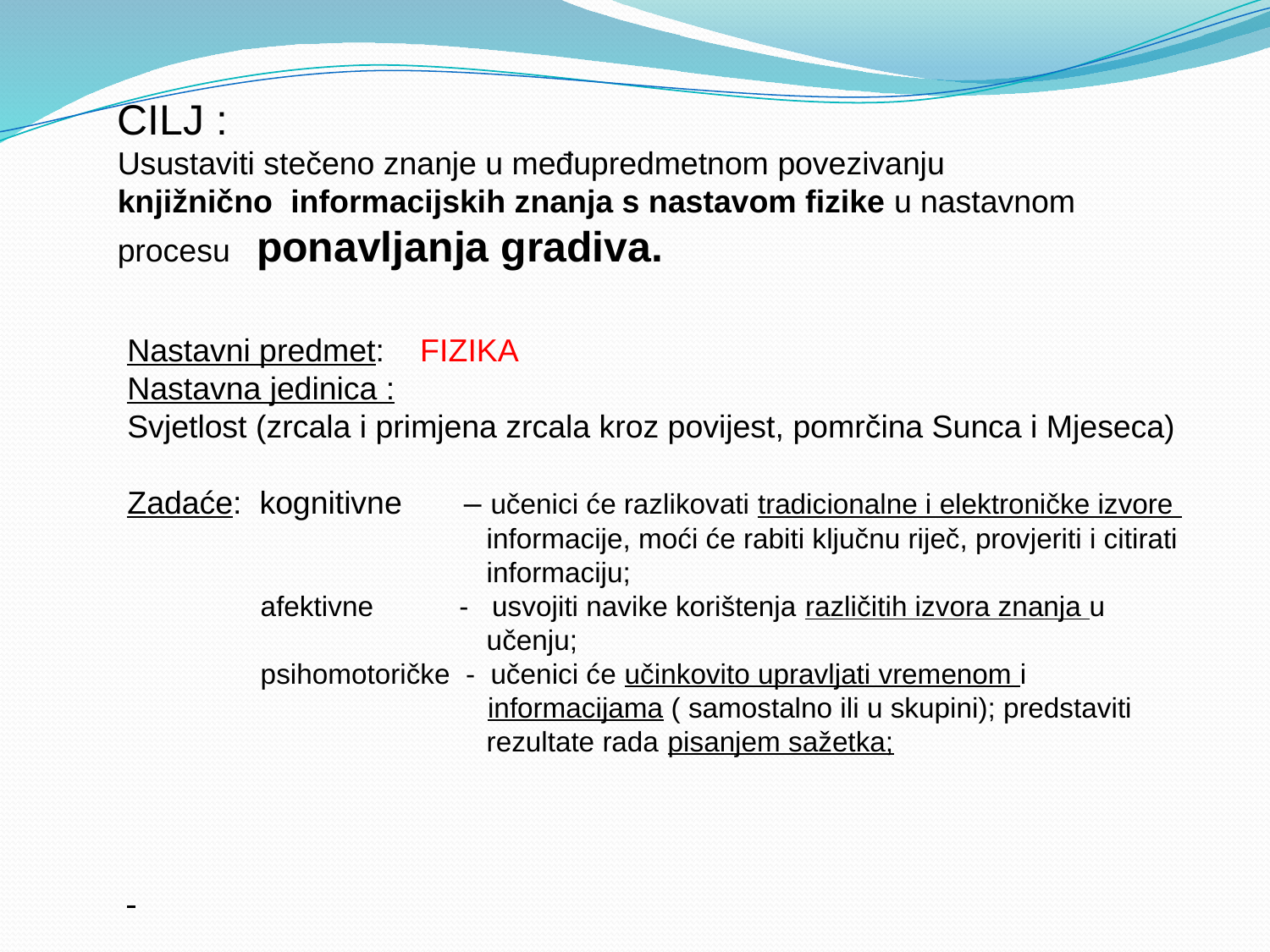

CILJ :
Usustaviti stečeno znanje u međupredmetnom povezivanju knjižnično  informacijskih znanja s nastavom fizike u nastavnom procesu   ponavljanja gradiva.

Nastavni predmet:    FIZIKA
Nastavna jedinica :
Svjetlost (zrcala i primjena zrcala kroz povijest, pomrčina Sunca i Mjeseca)

Zadaće:  kognitivne       – učenici će razlikovati tradicionalne i elektroničke izvore
                                              informacije, moći će rabiti ključnu riječ, provjeriti i citirati
                                              informaciju;
                 afektivne           -   usvojiti navike korištenja različitih izvora znanja u
                                              učenju;
                 psihomotoričke  -  učenici će učinkovito upravljati vremenom i
                                              informacijama ( samostalno ili u skupini); predstaviti
                                              rezultate rada pisanjem sažetka;